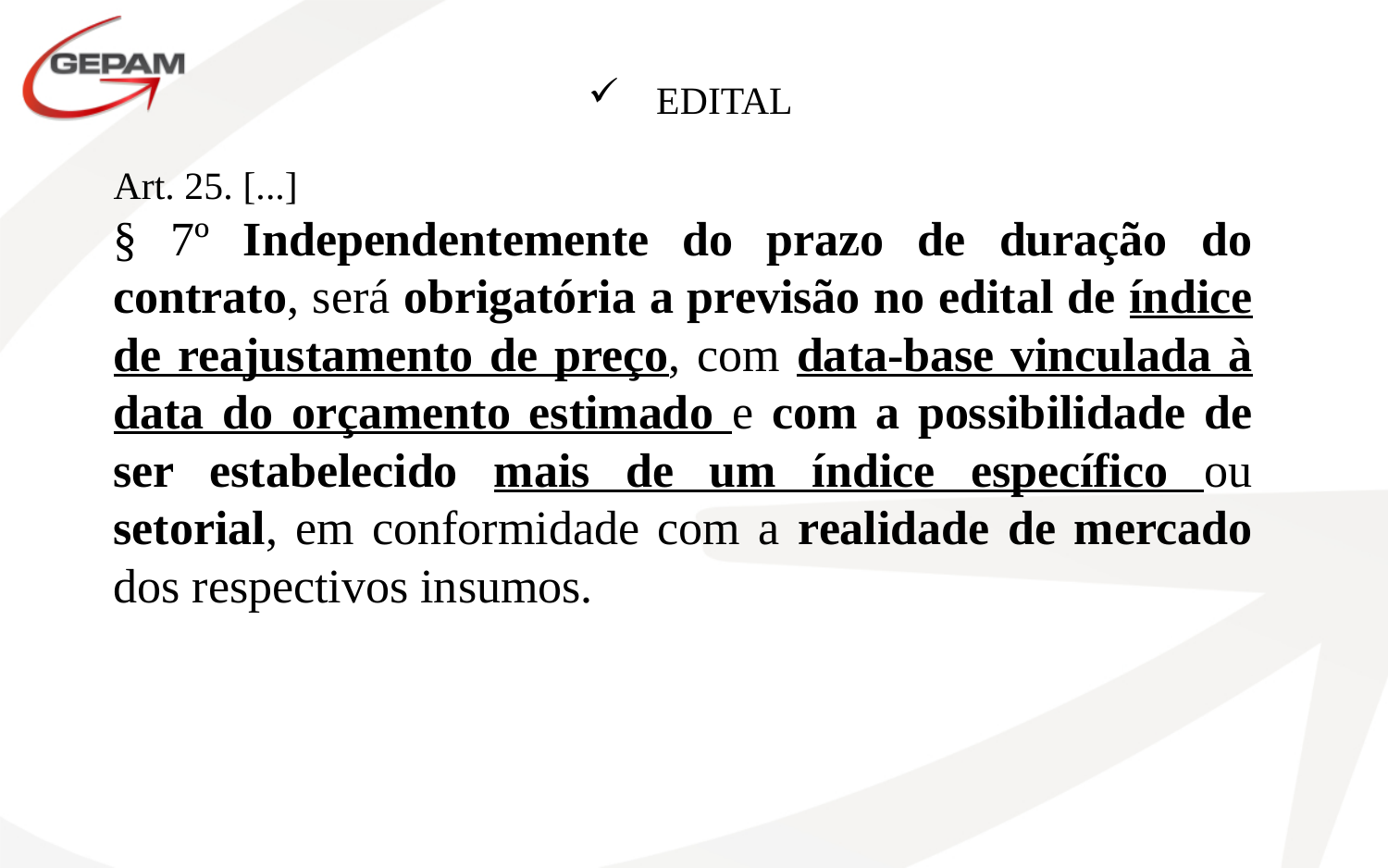

EDITAL
Art. 25. [...]
§ 7º Independentemente do prazo de duração do contrato, será obrigatória a previsão no edital de índice de reajustamento de preço, com data-base vinculada à data do orçamento estimado e com a possibilidade de ser estabelecido mais de um índice específico ou setorial, em conformidade com a realidade de mercado dos respectivos insumos.